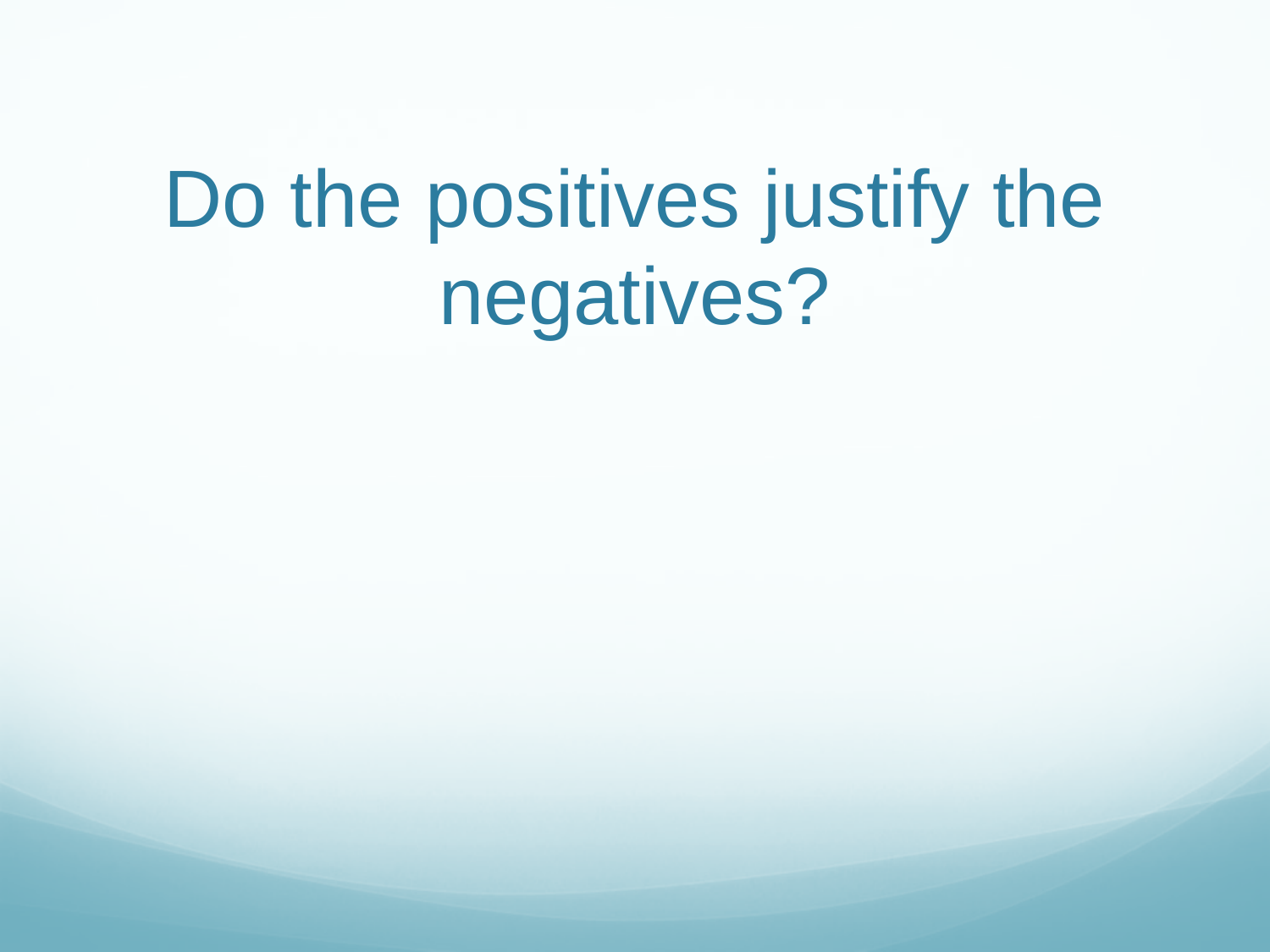

# Do the positives justify the negatives?